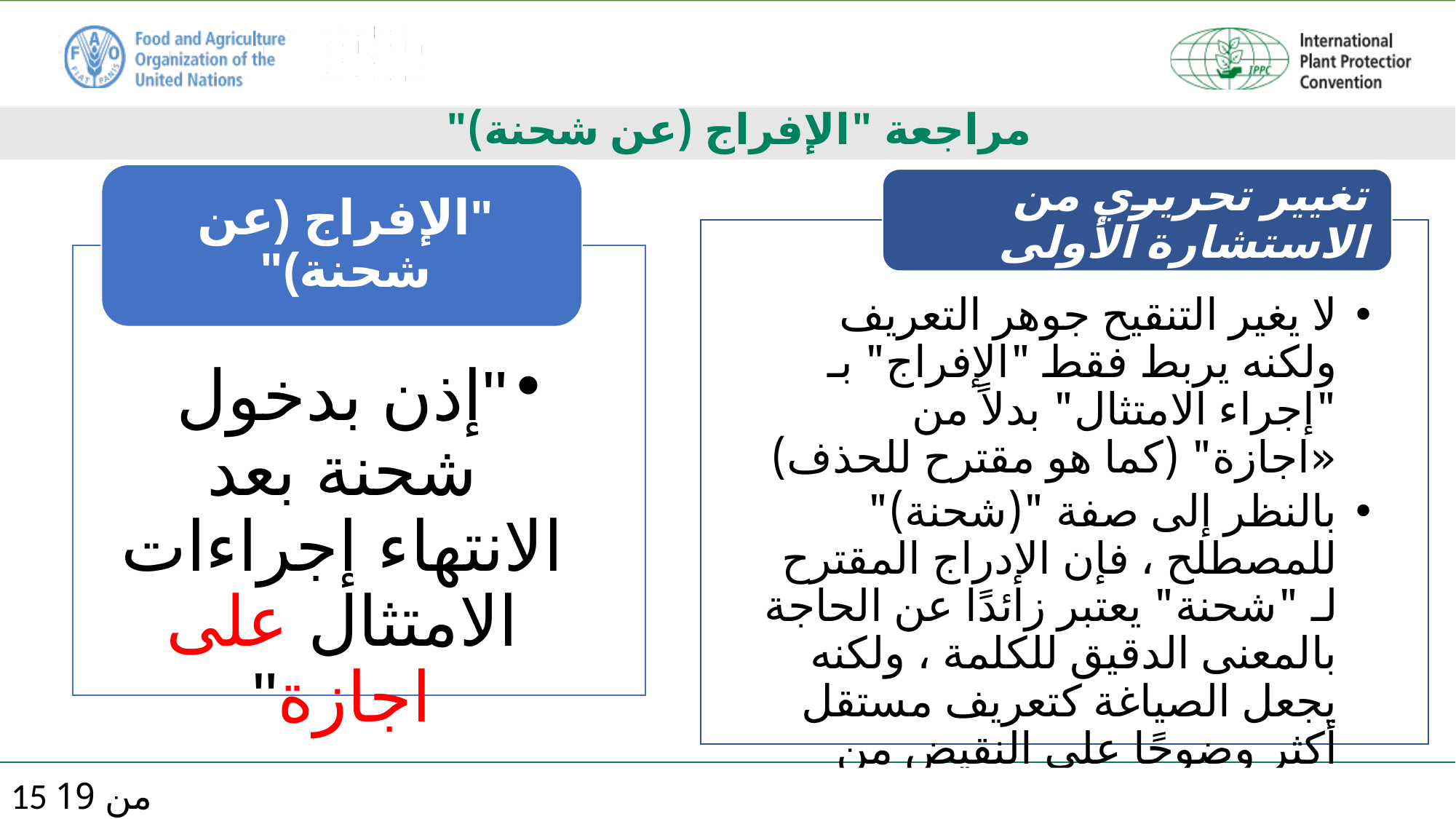

# مراجعة "الإفراج (عن شحنة)"
"إذن بدخول شحنة بعد الانتهاء إجراءات الامتثال علی اجازة"
"الإفراج (عن شحنة)"
لا يغير التنقيح جوهر التعريف ولكنه يربط فقط "الإفراج" بـ "إجراء الامتثال" بدلاً من «اجازة" (كما هو مقترح للحذف)
بالنظر إلى صفة "(شحنة)" للمصطلح ، فإن الإدراج المقترح لـ "شحنة" يعتبر زائدًا عن الحاجة بالمعنى الدقيق للكلمة ، ولكنه يجعل الصياغة كتعريف مستقل أكثر وضوحًا على النقيض من مصطلح وتعريف "الإفراج ( في البيئة) "
تغيير تحريري من الاستشارة الأولى
15 من 19